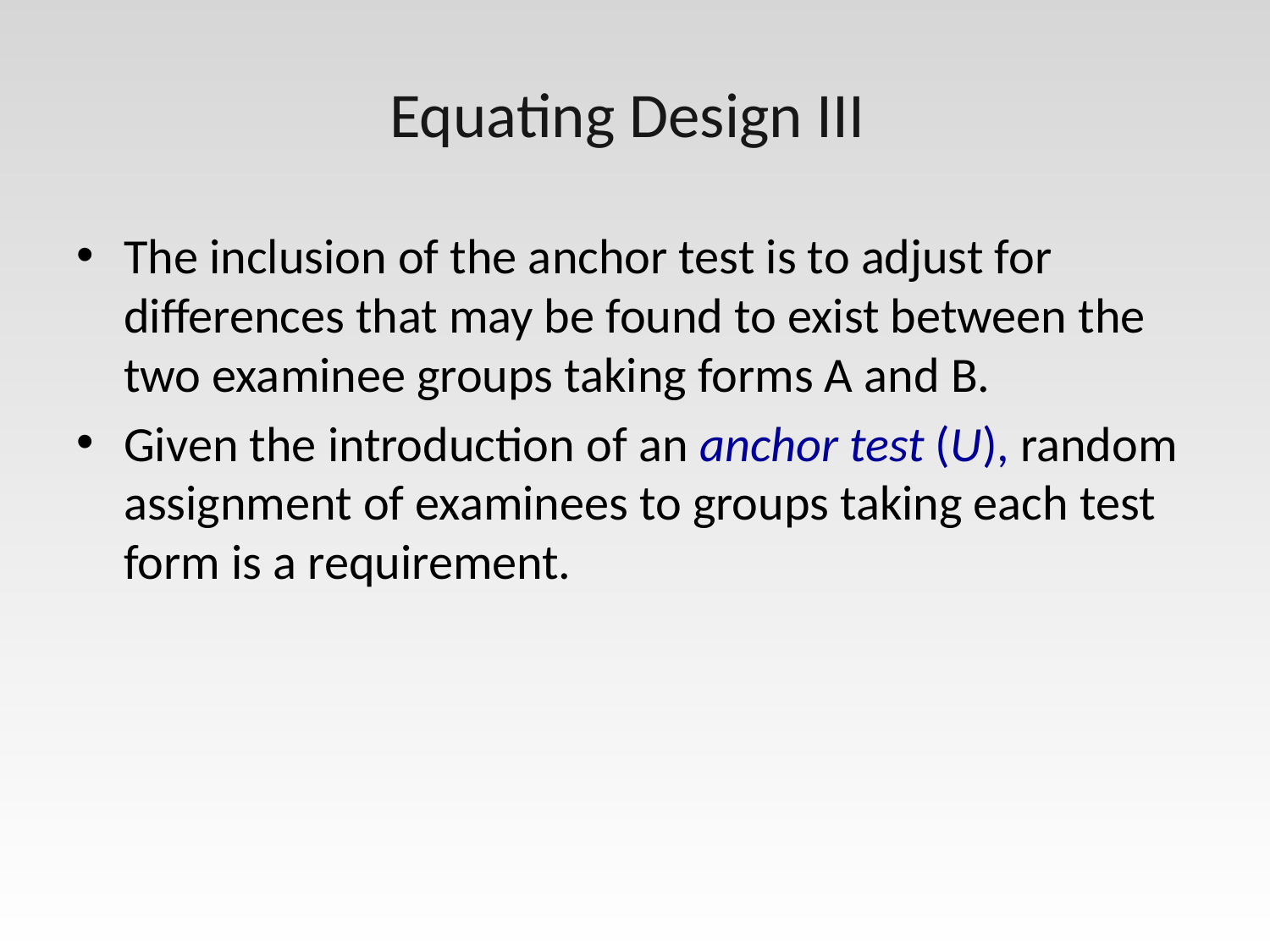

# Equating Design III

The inclusion of the anchor test is to adjust for differences that may be found to exist between the two examinee groups taking forms A and B.
Given the introduction of an anchor test (U), random assignment of examinees to groups taking each test form is a requirement.